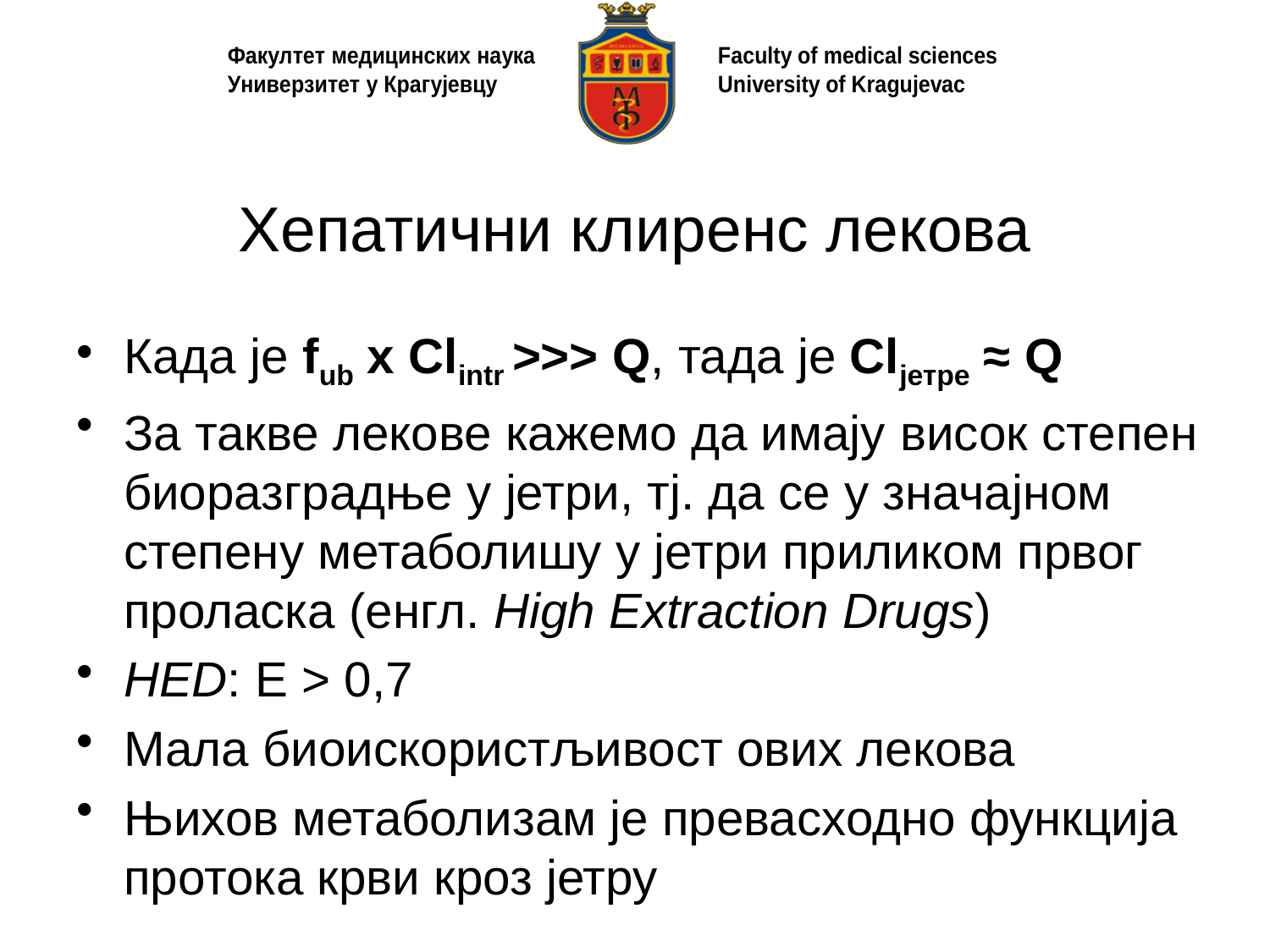

# Хепатични клиренс лекова
Када је fub x Clintr >>> Q, тада је Clјетре ≈ Q
За такве лекове кажемо да имају висок степен биоразградње у јетри, тј. да се у значајном степену метаболишу у јетри приликом првог проласка (енгл. High Extraction Drugs)
HED: E > 0,7
Мала биоискористљивост ових лекова
Њихов метаболизам је превасходно функција протока крви кроз јетру